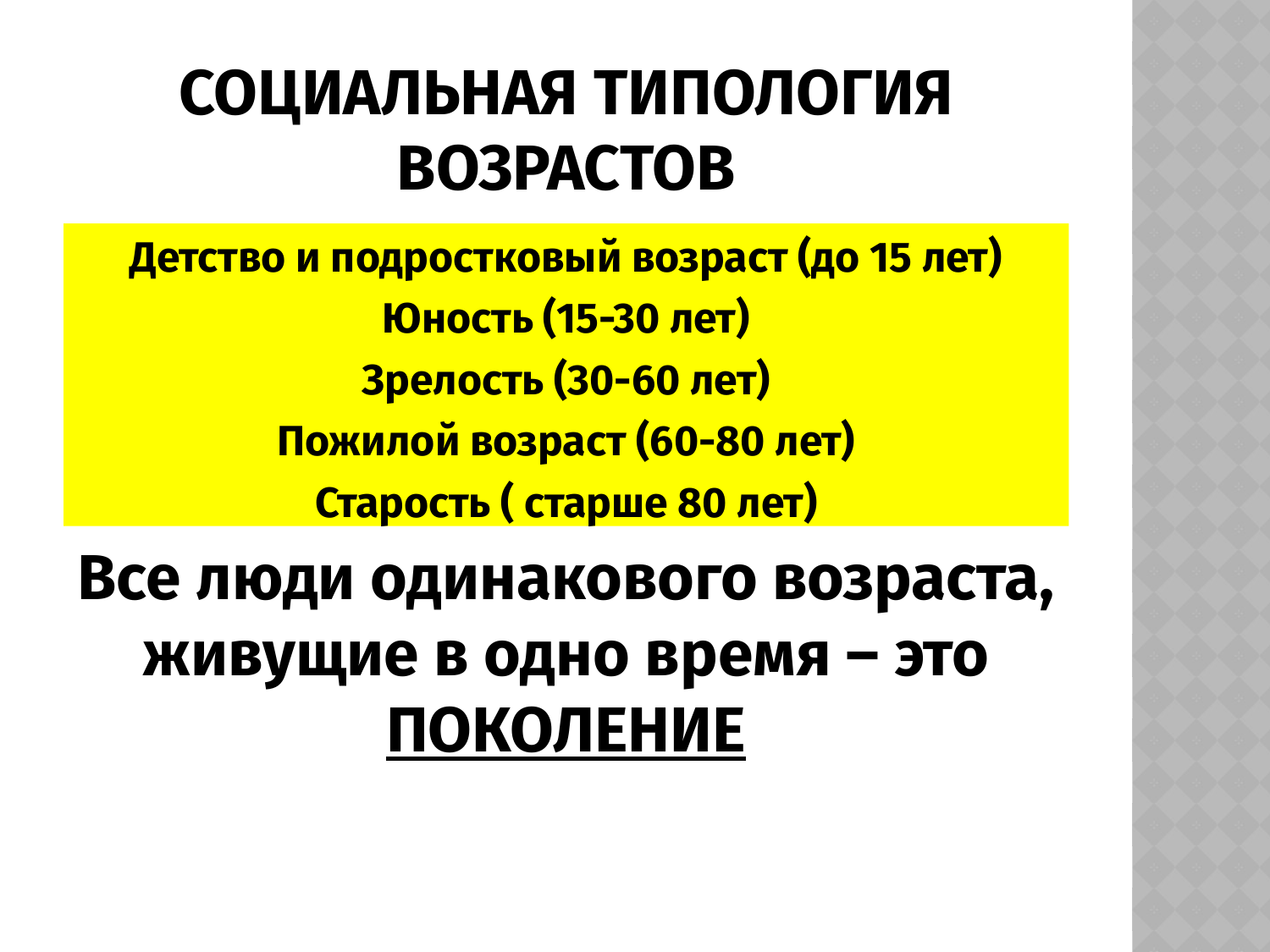

# Социальная типология возрастов
Детство и подростковый возраст (до 15 лет)
Юность (15-30 лет)
Зрелость (30-60 лет)
Пожилой возраст (60-80 лет)
Старость ( старше 80 лет)
Все люди одинакового возраста, живущие в одно время – это ПОКОЛЕНИЕ